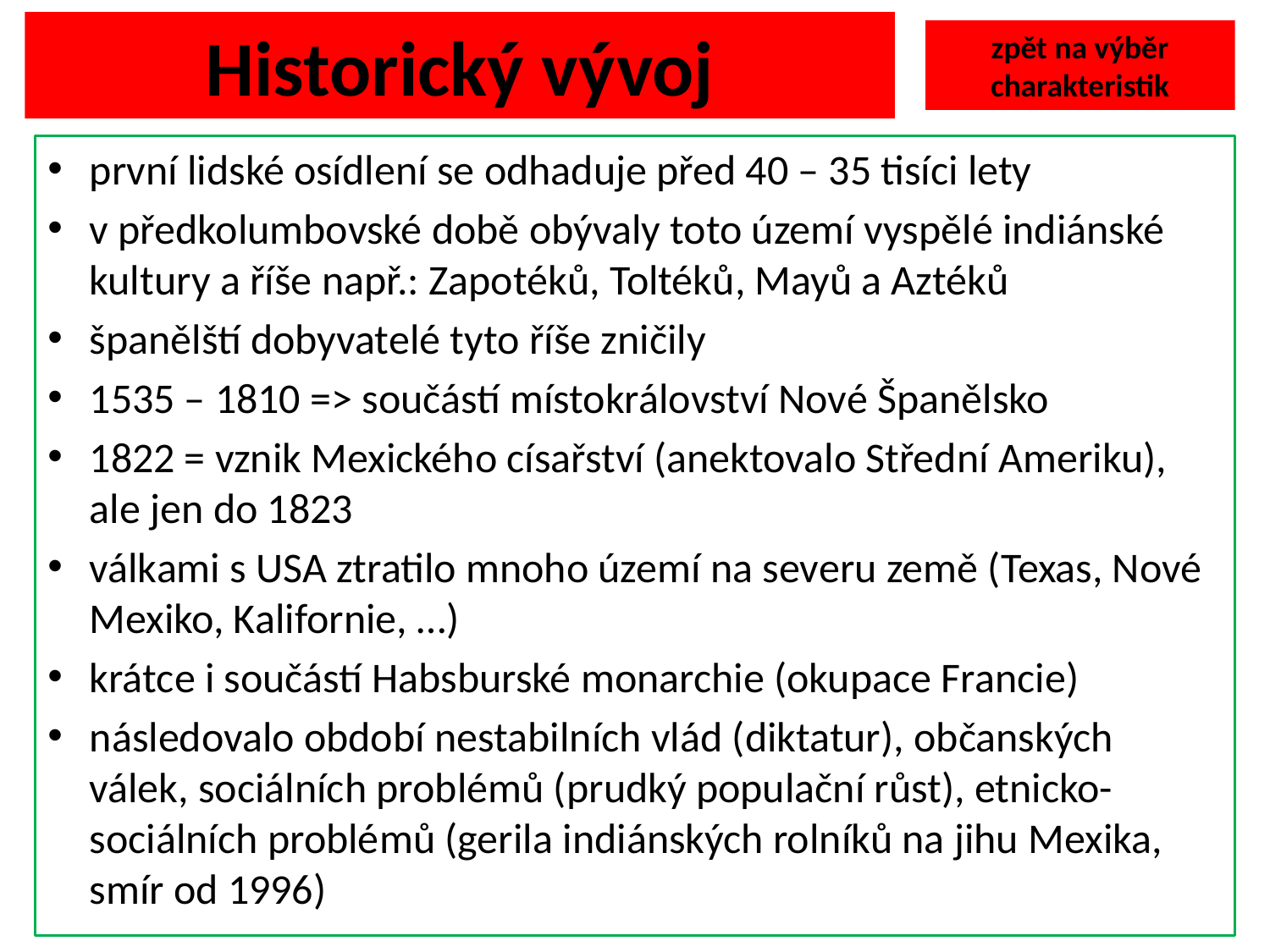

# Historický vývoj
zpět na výběr charakteristik
první lidské osídlení se odhaduje před 40 – 35 tisíci lety
v předkolumbovské době obývaly toto území vyspělé indiánské kultury a říše např.: Zapotéků, Toltéků, Mayů a Aztéků
španělští dobyvatelé tyto říše zničily
1535 – 1810 => součástí místokrálovství Nové Španělsko
1822 = vznik Mexického císařství (anektovalo Střední Ameriku), ale jen do 1823
válkami s USA ztratilo mnoho území na severu země (Texas, Nové Mexiko, Kalifornie, …)
krátce i součástí Habsburské monarchie (okupace Francie)
následovalo období nestabilních vlád (diktatur), občanských válek, sociálních problémů (prudký populační růst), etnicko-sociálních problémů (gerila indiánských rolníků na jihu Mexika, smír od 1996)